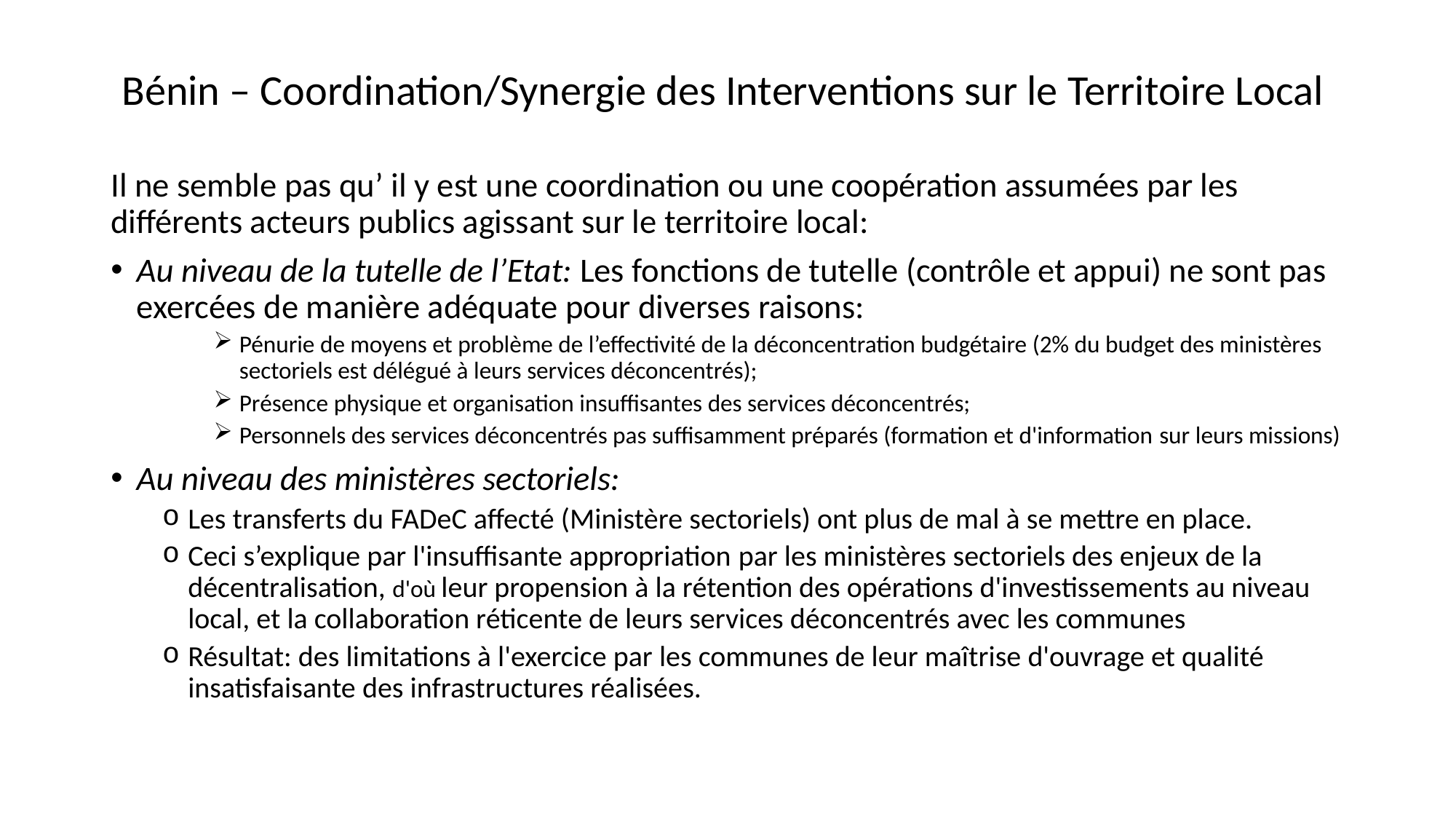

# Bénin – Coordination/Synergie des Interventions sur le Territoire Local
Il ne semble pas qu’ il y est une coordination ou une coopération assumées par les différents acteurs publics agissant sur le territoire local:
Au niveau de la tutelle de l’Etat: Les fonctions de tutelle (contrôle et appui) ne sont pas exercées de manière adéquate pour diverses raisons:
Pénurie de moyens et problème de l’effectivité de la déconcentration budgétaire (2% du budget des ministères sectoriels est délégué à leurs services déconcentrés);
Présence physique et organisation insuffisantes des services déconcentrés;
Personnels des services déconcentrés pas suffisamment préparés (formation et d'information sur leurs missions)
Au niveau des ministères sectoriels:
Les transferts du Fadec affecté (Ministère sectoriels) ont plus de mal à se mettre en place.
Ceci s’explique par l'insuffisante appropriation par les ministères sectoriels des enjeux de la décentralisation, d'où leur propension à la rétention des opérations d'investissements au niveau local, et la collaboration réticente de leurs services déconcentrés avec les communes
Résultat: des limitations à l'exercice par les communes de leur maîtrise d'ouvrage et qualité insatisfaisante des infrastructures réalisées.